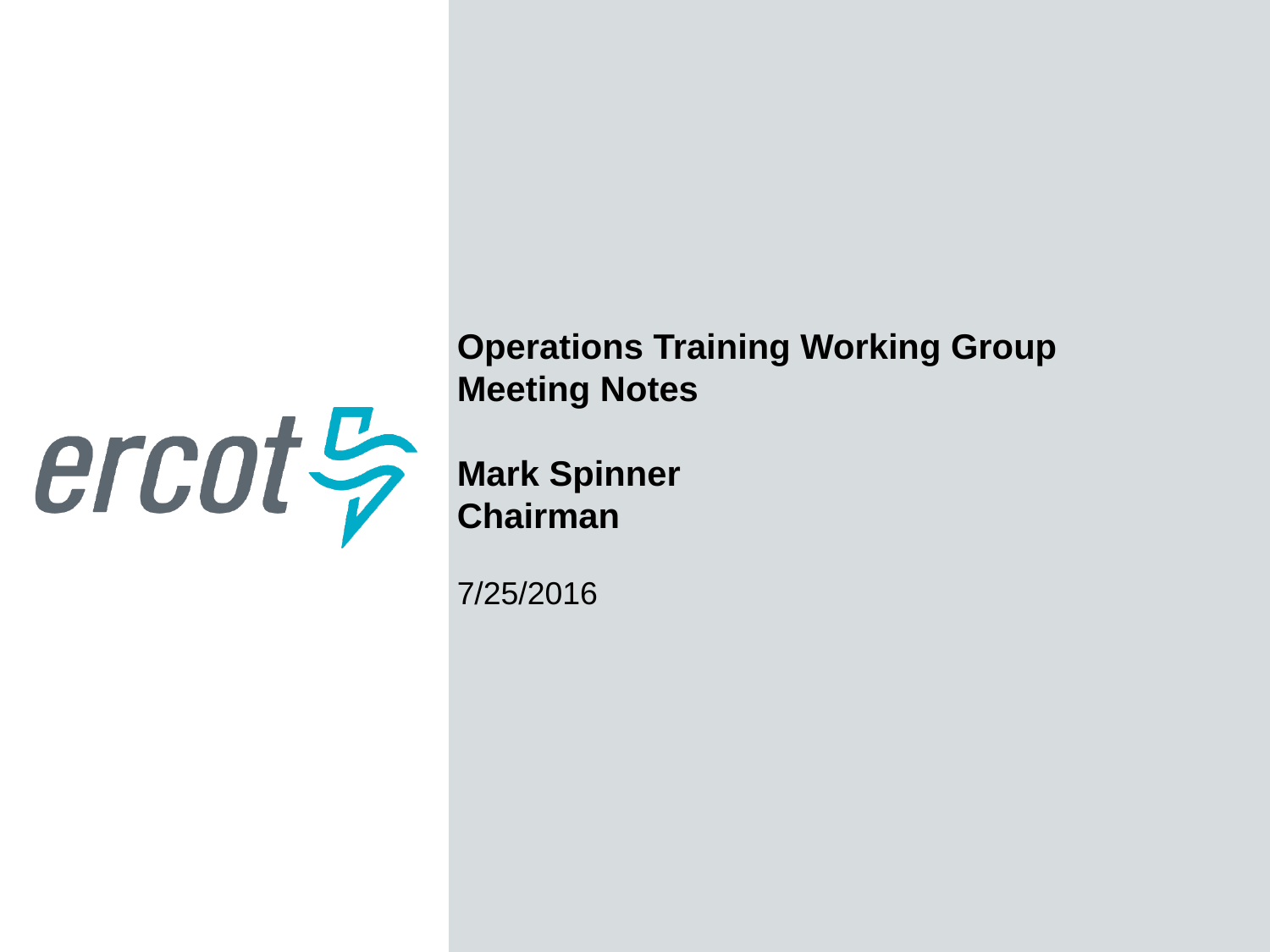

Operations Training Working Group
Meeting Notes

Mark Spinner
Chairman

7/25/2016